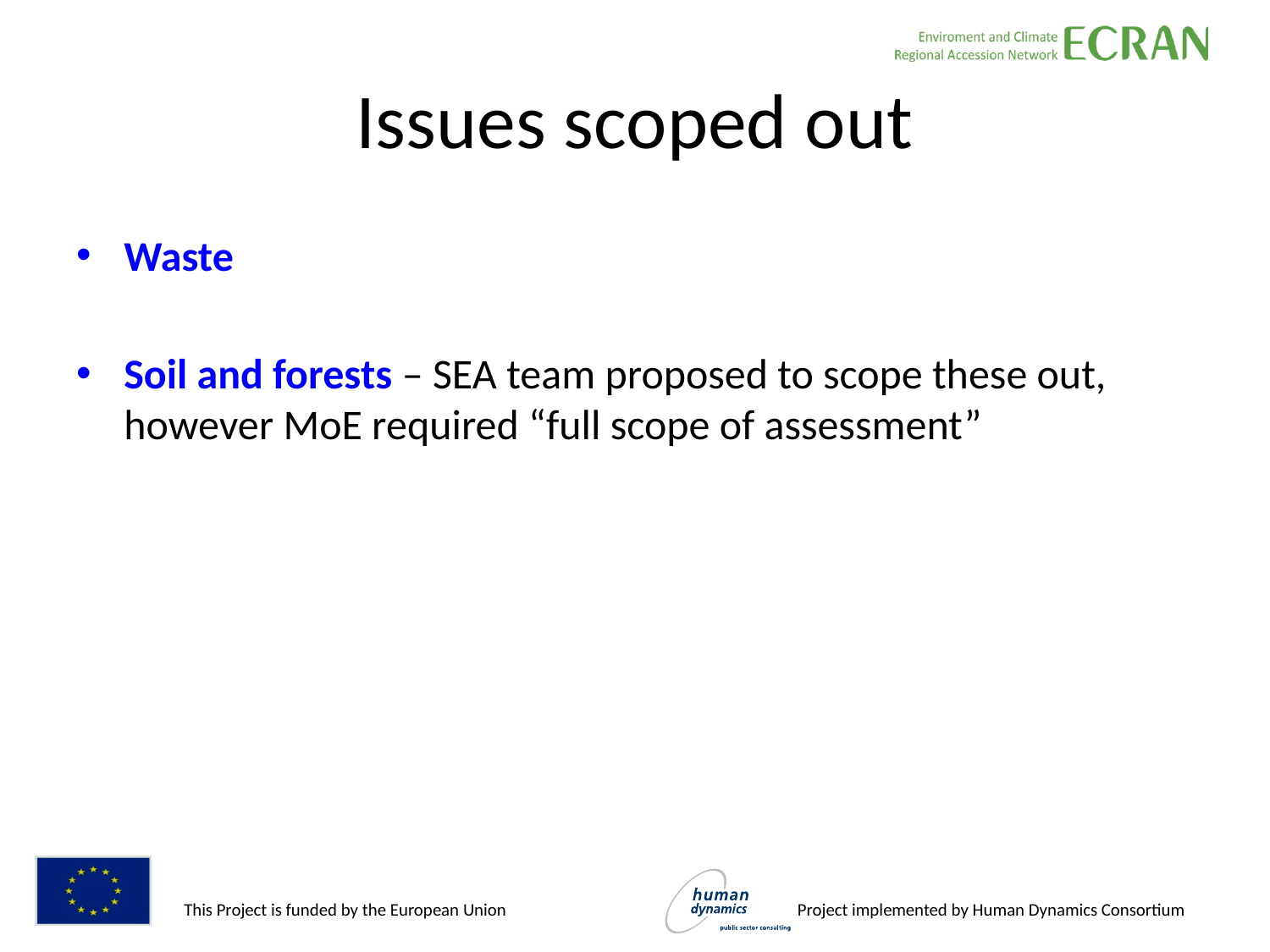

# Issues scoped out
Waste

Soil and forests – SEA team proposed to scope these out, however MoE required “full scope of assessment”